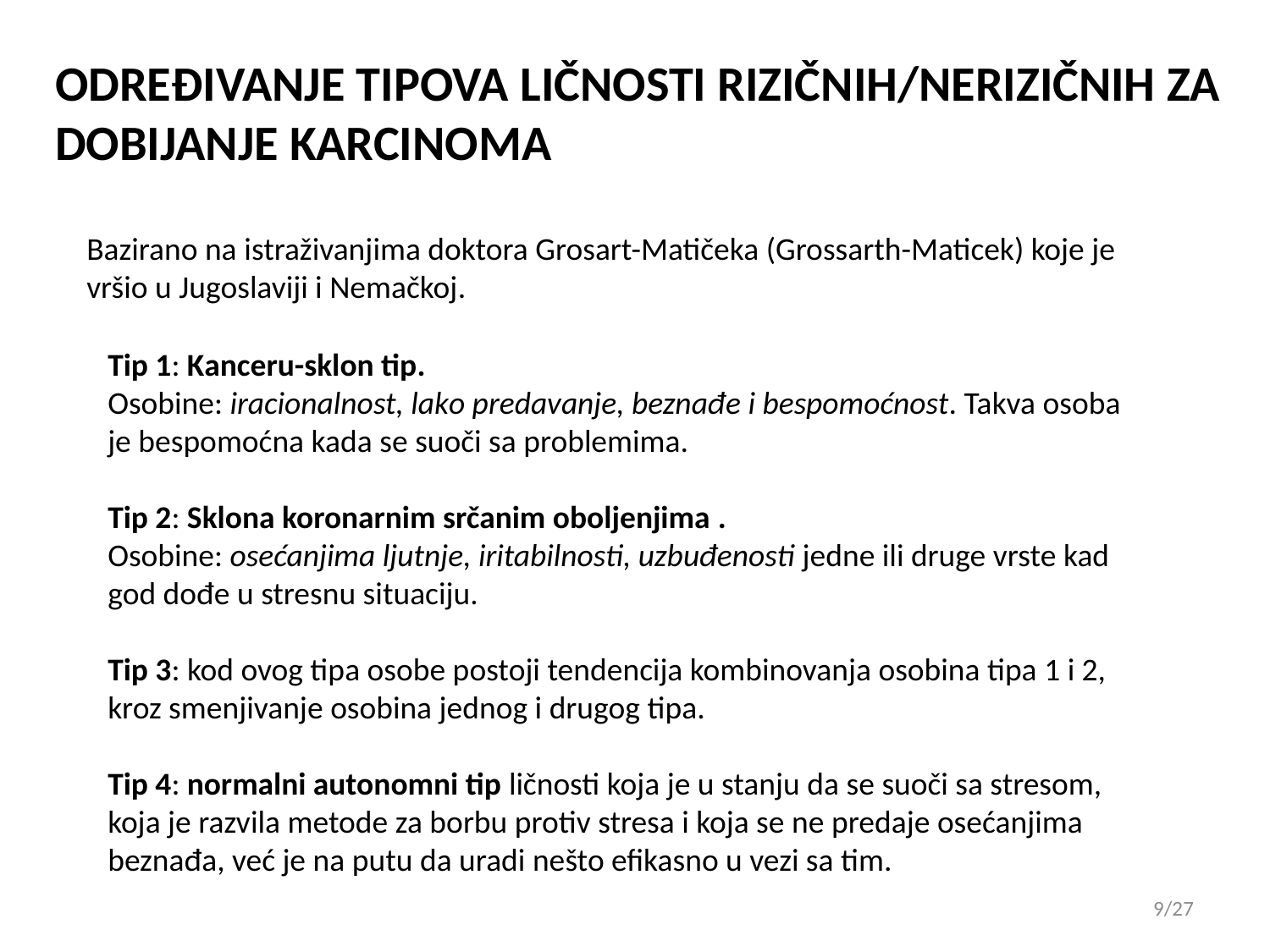

# ODREĐIVANJE TIPOVA LIČNOSTI RIZIČNIH/NERIZIČNIH ZA DOBIJANJE KARCINOMA
Bazirano na istraživanjima doktora Grosart-Matičeka (Grossarth-Maticek) koje je vršio u Jugoslaviji i Nemačkoj.

Tip 1: Kanceru-sklon tip.
Osobine: iracionalnost, lako predavanje, beznađe i bespomoćnost. Takva osoba je bespomoćna kada se suoči sa problemima.

Tip 2: Sklona koronarnim srčanim oboljenjima .
Osobine: osećanjima ljutnje, iritabilnosti, uzbuđenosti jedne ili druge vrste kad god dođe u stresnu situaciju.

Tip 3: kod ovog tipa osobe postoji tendencija kombinovanja osobina tipa 1 i 2, kroz smenjivanje osobina jednog i drugog tipa.

Tip 4: normalni autonomni tip ličnosti koja je u stanju da se suoči sa stresom, koja je razvila metode za borbu protiv stresa i koja se ne predaje osećanjima beznađa, već je na putu da uradi nešto efikasno u vezi sa tim.
9/27